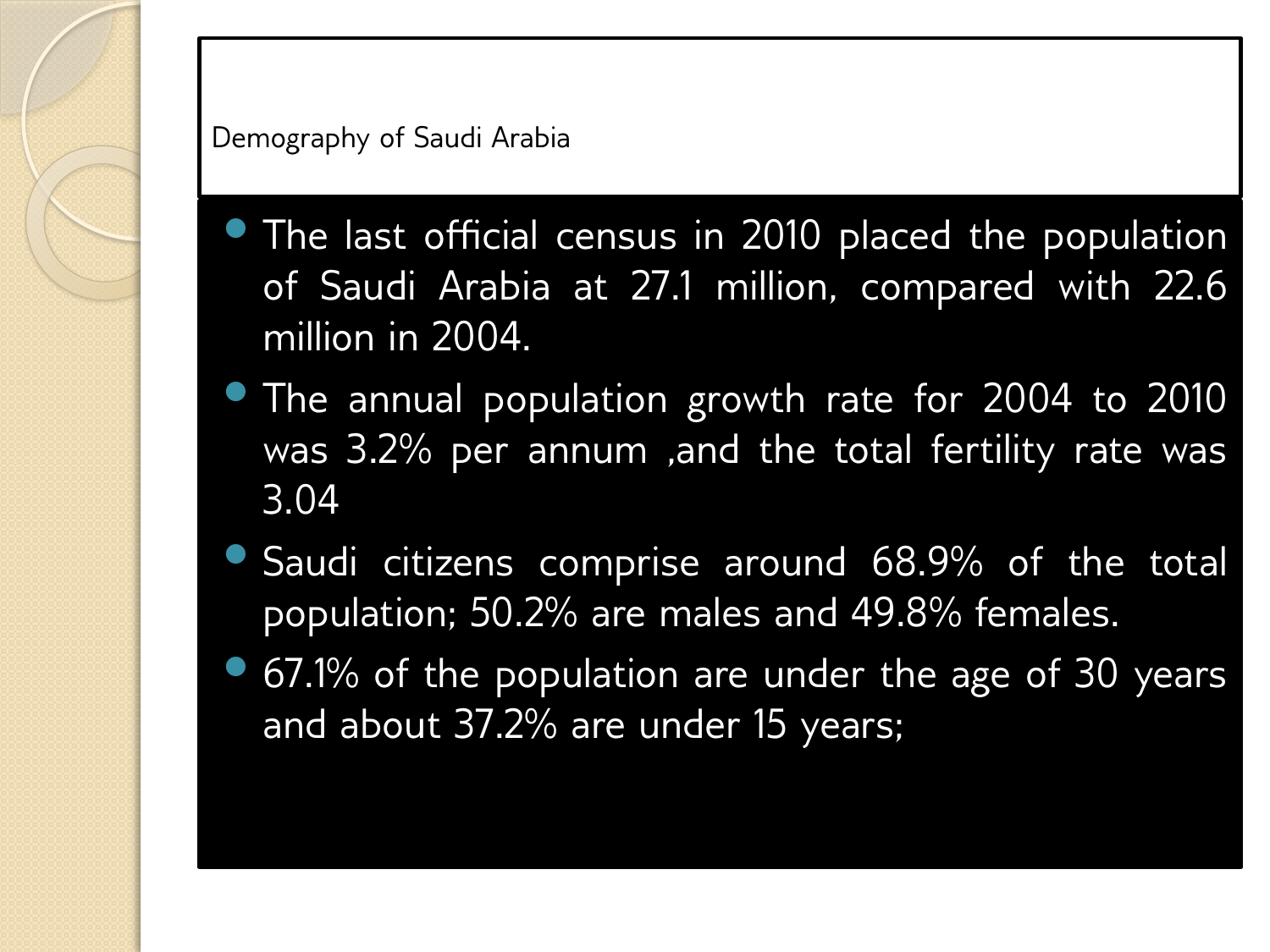

# Demography of Saudi Arabia
The last official census in 2010 placed the population of Saudi Arabia at 27.1 million, compared with 22.6 million in 2004.
The annual population growth rate for 2004 to 2010 was 3.2% per annum ,and the total fertility rate was 3.04
Saudi citizens comprise around 68.9% of the total population; 50.2% are males and 49.8% females.
67.1% of the population are under the age of 30 years and about 37.2% are under 15 years;